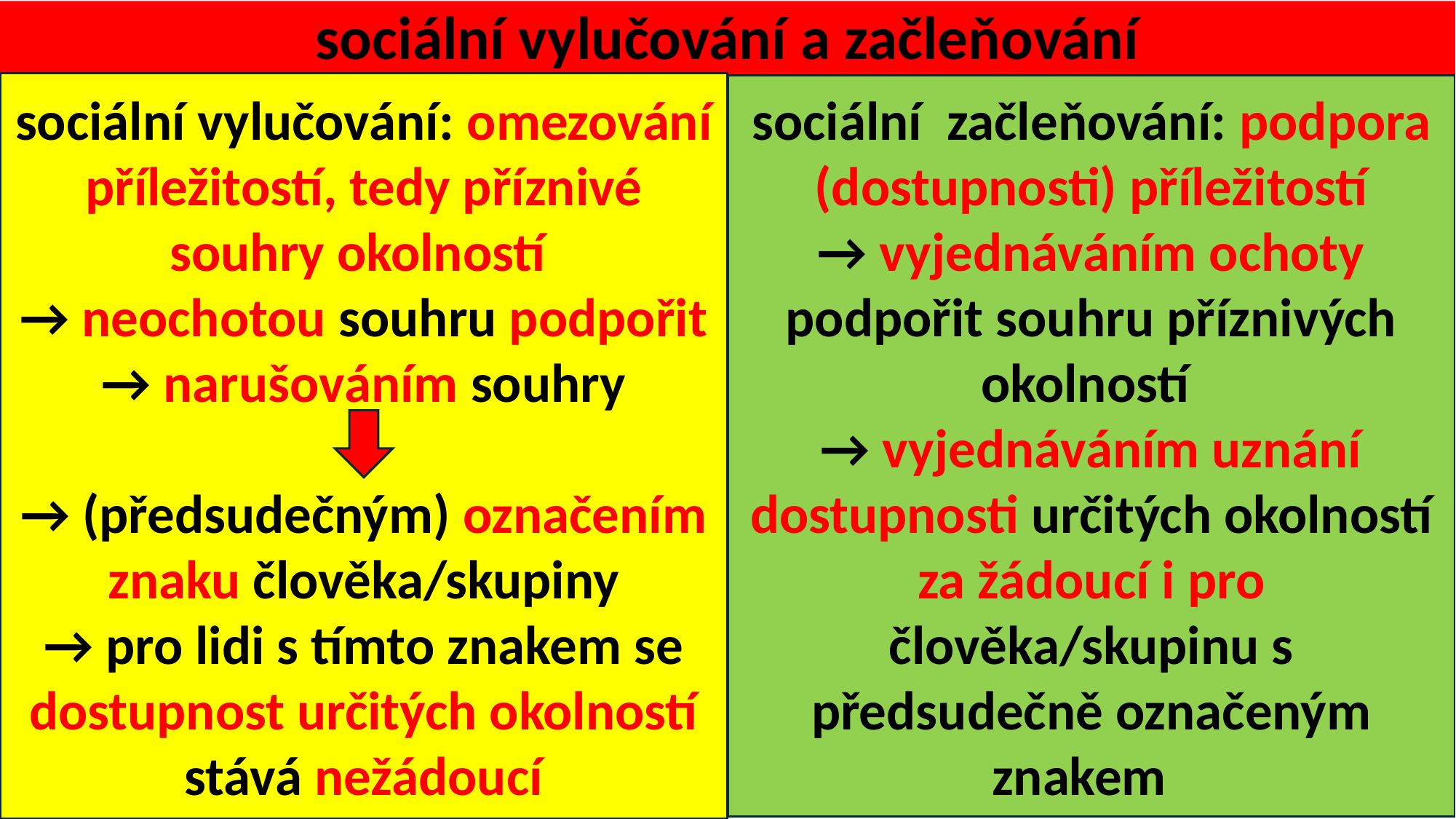

# sociální vylučování a začleňování
sociální vylučování: omezování příležitostí, tedy příznivé souhry okolností
→ neochotou souhru podpořit
→ narušováním souhry

→ (předsudečným) označením znaku člověka/skupiny
→ pro lidi s tímto znakem se dostupnost určitých okolností stává nežádoucí
sociální  začleňování: podpora (dostupnosti) příležitostí
→ vyjednáváním ochoty podpořit souhru příznivých okolností
→ vyjednáváním uznání dostupnosti určitých okolností za žádoucí i pro člověka/skupinu s předsudečně označeným znakem